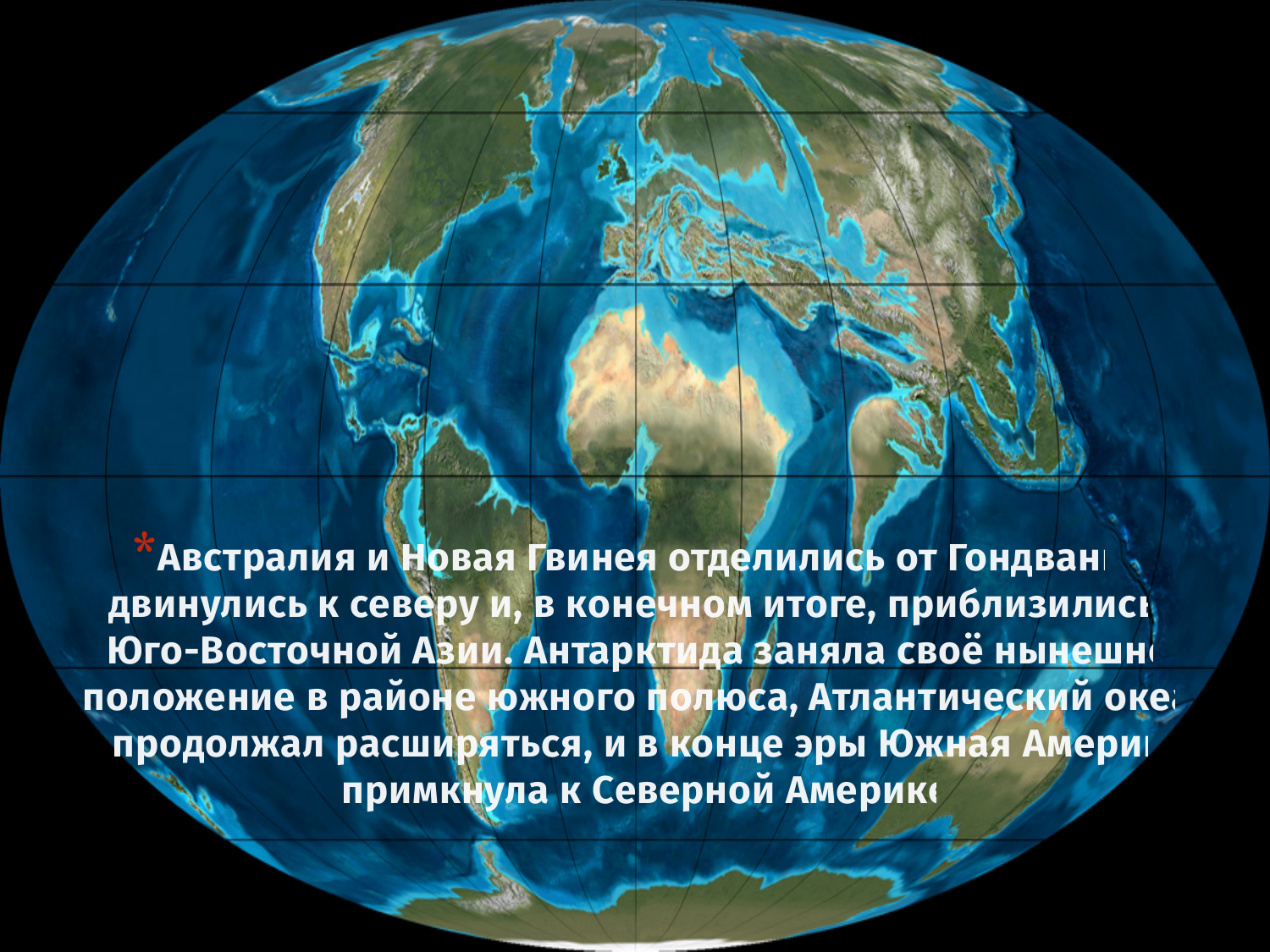

Австралия и Новая Гвинея отделились от Гондваны, двинулись к северу и, в конечном итоге, приблизились к Юго-Восточной Азии. Антарктида заняла своё нынешнее положение в районе южного полюса, Атлантический океан продолжал расширяться, и в конце эры Южная Америка примкнула к Северной Америке.